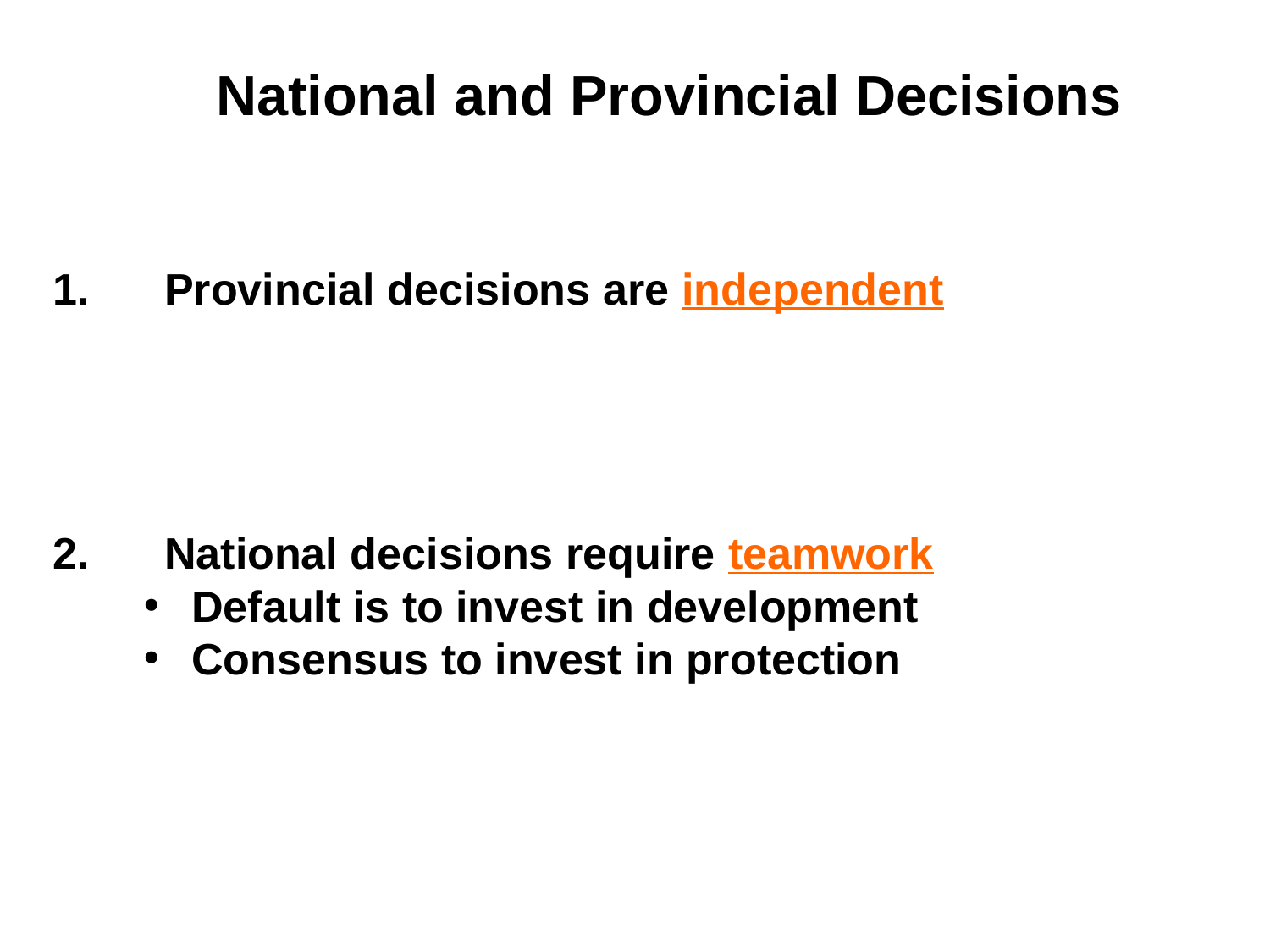

National and Provincial Decisions
Provincial decisions are independent

National decisions require teamwork
Default is to invest in development
Consensus to invest in protection